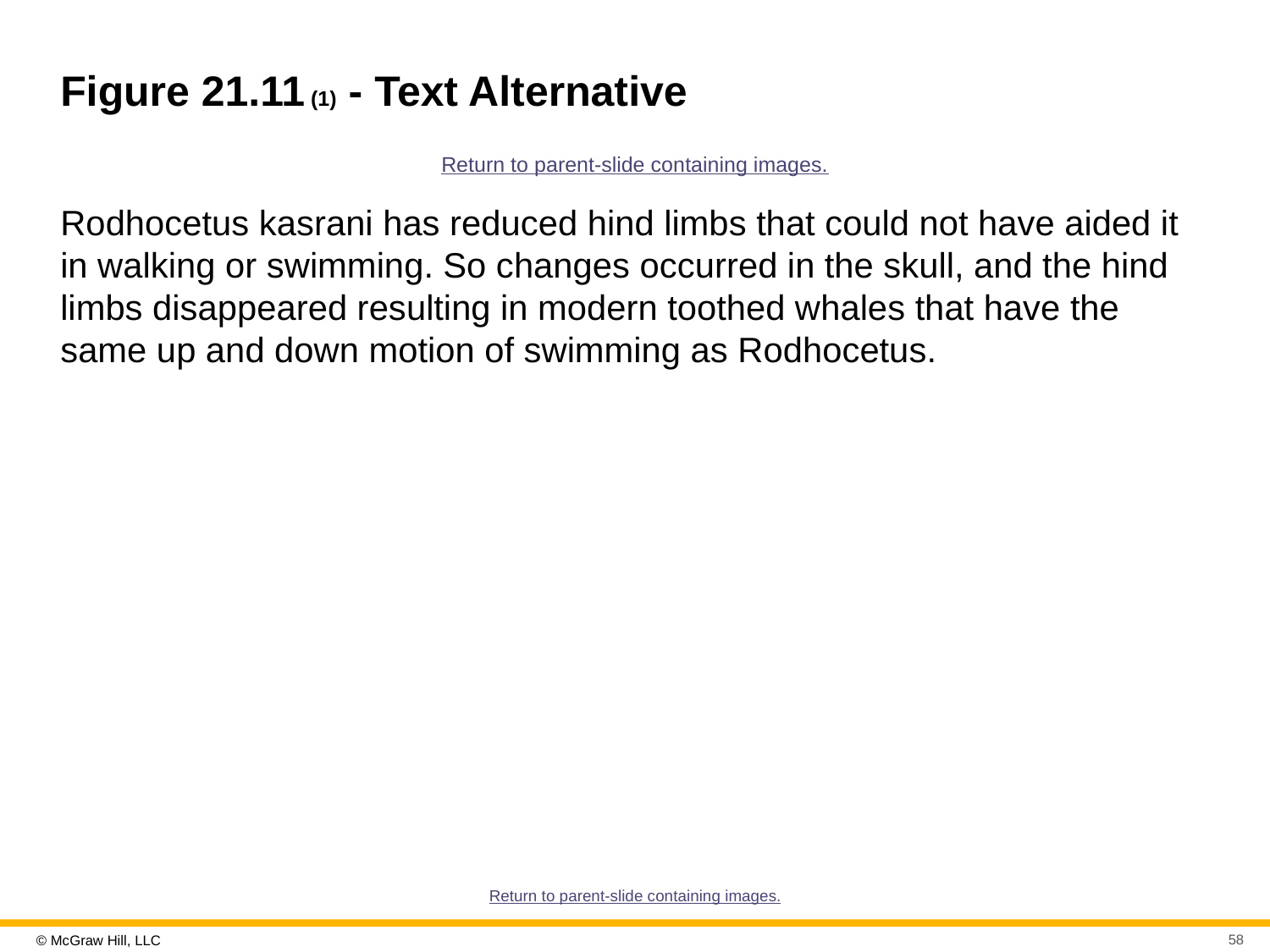

# Figure 21.11 (1) - Text Alternative
Return to parent-slide containing images.
Rodhocetus kasrani has reduced hind limbs that could not have aided it in walking or swimming. So changes occurred in the skull, and the hind limbs disappeared resulting in modern toothed whales that have the same up and down motion of swimming as Rodhocetus.
Return to parent-slide containing images.
58